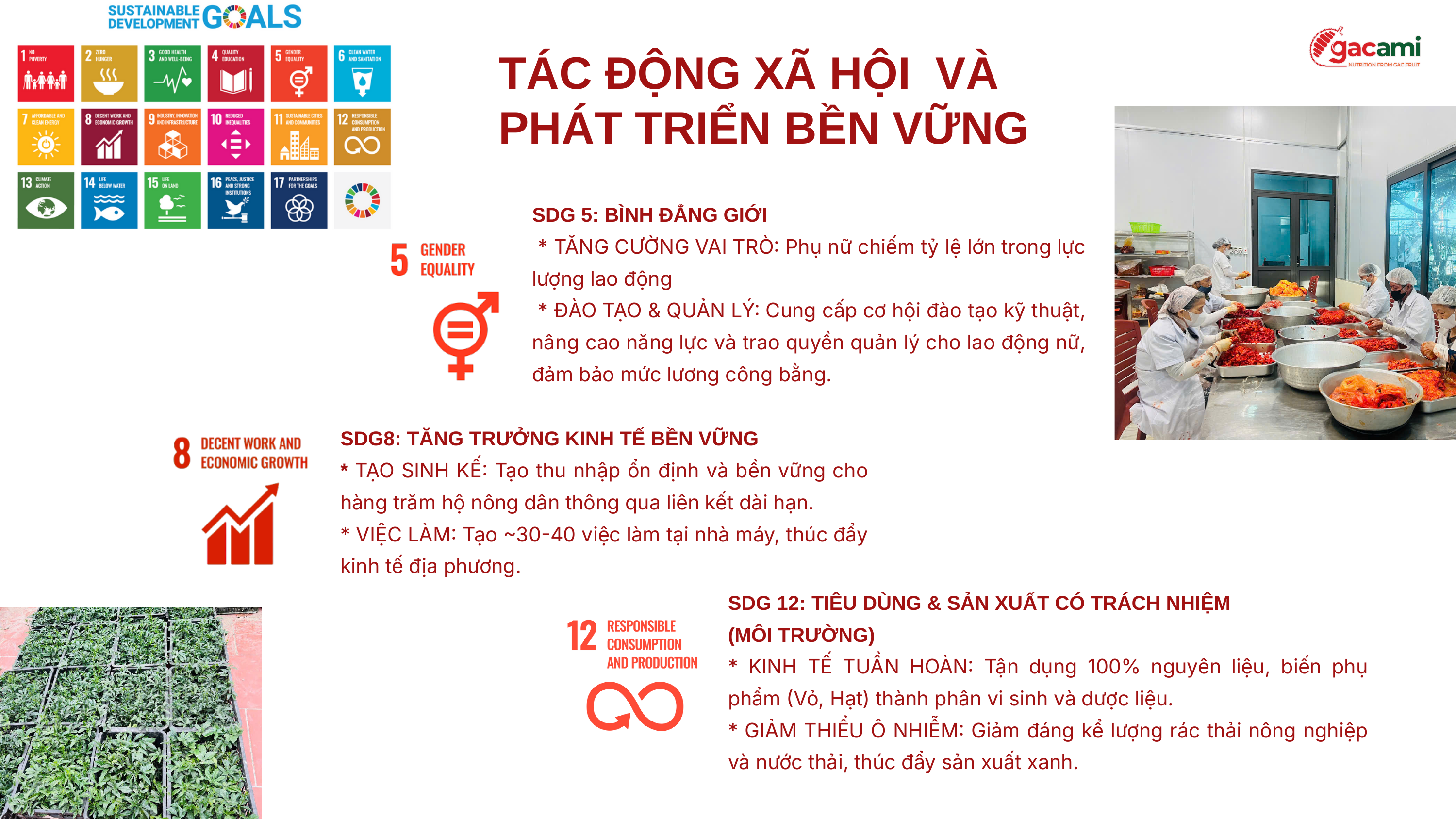

TÁC ĐỘNG XÃ HỘI  VÀ PHÁT TRIỂN BỀN VỮNG

SDG 5: BÌNH ĐẲNG GIỚI
 * TĂNG CƯỜNG VAI TRÒ: Phụ nữ chiếm tỷ lệ lớn trong lực lượng lao động
 * ĐÀO TẠO & QUẢN LÝ: Cung cấp cơ hội đào tạo kỹ thuật, nâng cao năng lực và trao quyền quản lý cho lao động nữ, đảm bảo mức lương công bằng.

SDG8: TĂNG TRƯỞNG KINH TẾ BỀN VỮNG
* TẠO SINH KẾ: Tạo thu nhập ổn định và bền vững cho hàng trăm hộ nông dân thông qua liên kết dài hạn.
* VIỆC LÀM: Tạo ~30-40 việc làm tại nhà máy, thúc đẩy kinh tế địa phương.

SDG 12: TIÊU DÙNG & SẢN XUẤT CÓ TRÁCH NHIỆM
(MÔI TRƯỜNG)
* KINH TẾ TUẦN HOÀN: Tận dụng 100% nguyên liệu, biến phụ phẩm (Vỏ, Hạt) thành phân vi sinh và dược liệu.
* GIẢM THIỂU Ô NHIỄM: Giảm đáng kể lượng rác thải nông nghiệp và nước thải, thúc đẩy sản xuất xanh.